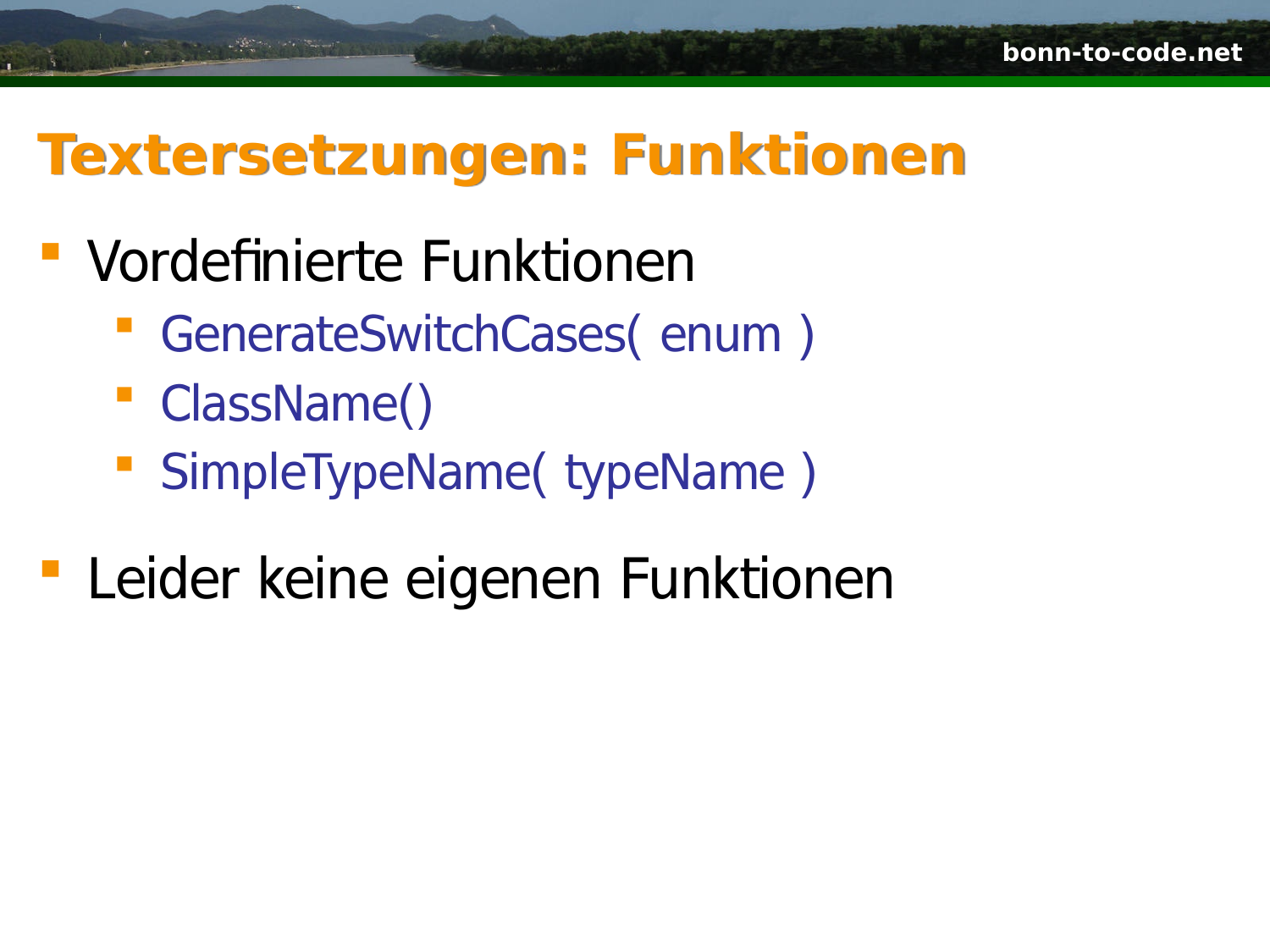

# Textersetzungen: Funktionen
Vordefinierte Funktionen
GenerateSwitchCases( enum )
ClassName()
SimpleTypeName( typeName )
Leider keine eigenen Funktionen